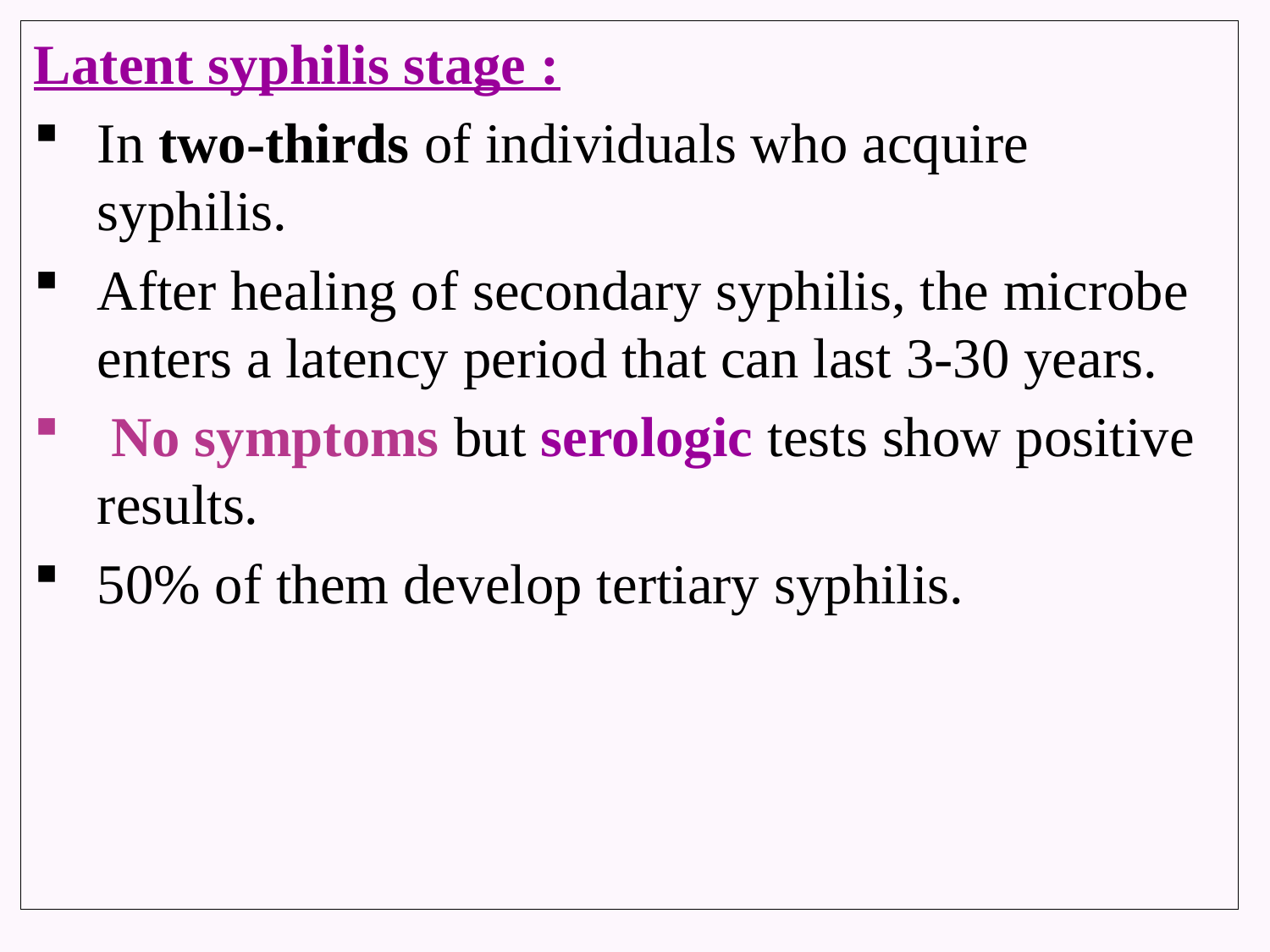

Latent syphilis stage :
In two-thirds of individuals who acquire syphilis.
After healing of secondary syphilis, the microbe enters a latency period that can last 3-30 years.
 No symptoms but serologic tests show positive results.
50% of them develop tertiary syphilis.
# N